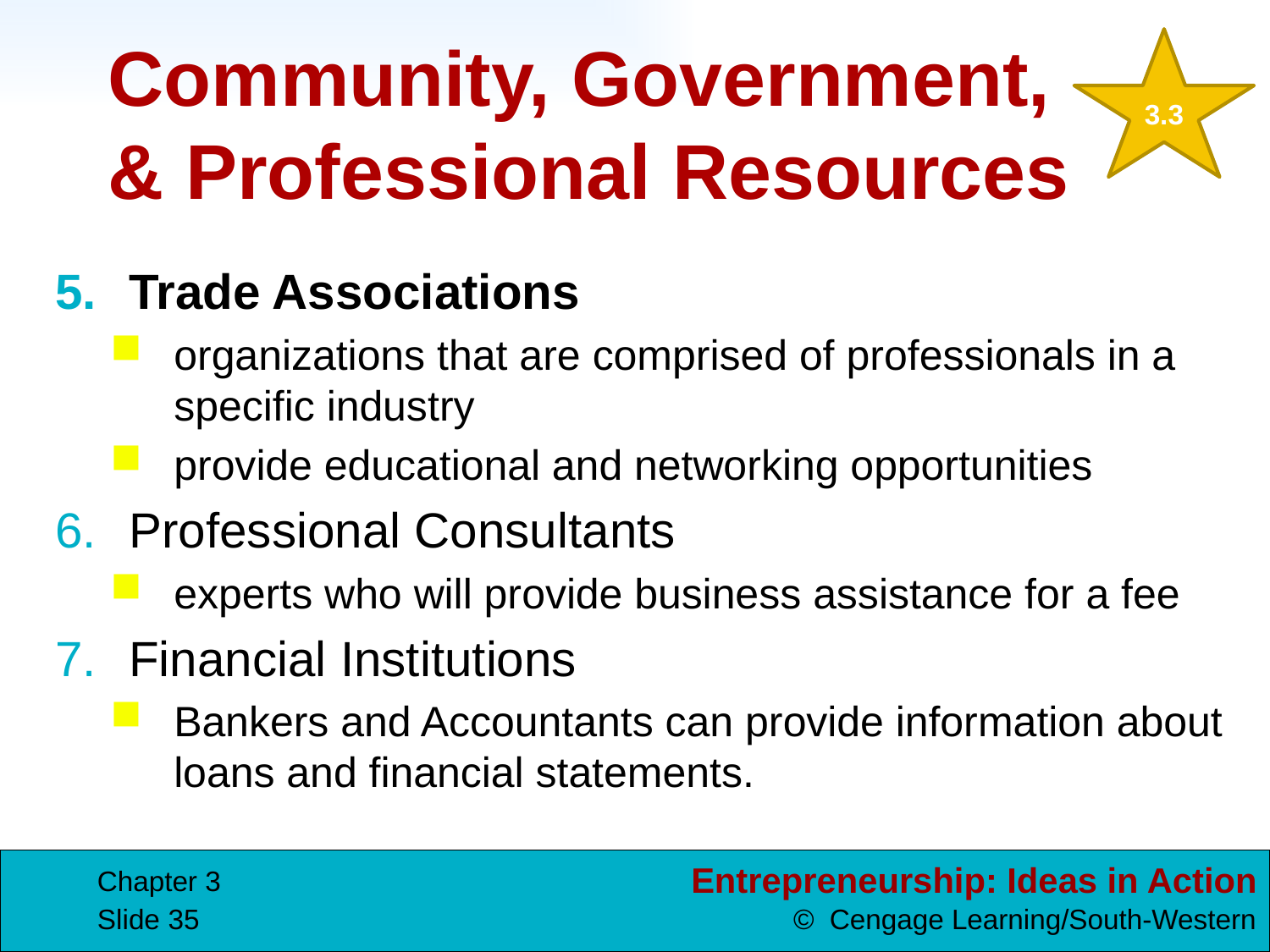

3.3
# Community, Government, & Professional Resources

Trade Associations
organizations that are comprised of professionals in a specific industry
provide educational and networking opportunities
Professional Consultants
experts who will provide business assistance for a fee
Financial Institutions
Bankers and Accountants can provide information about loans and financial statements.
Chapter 3
Slide 35